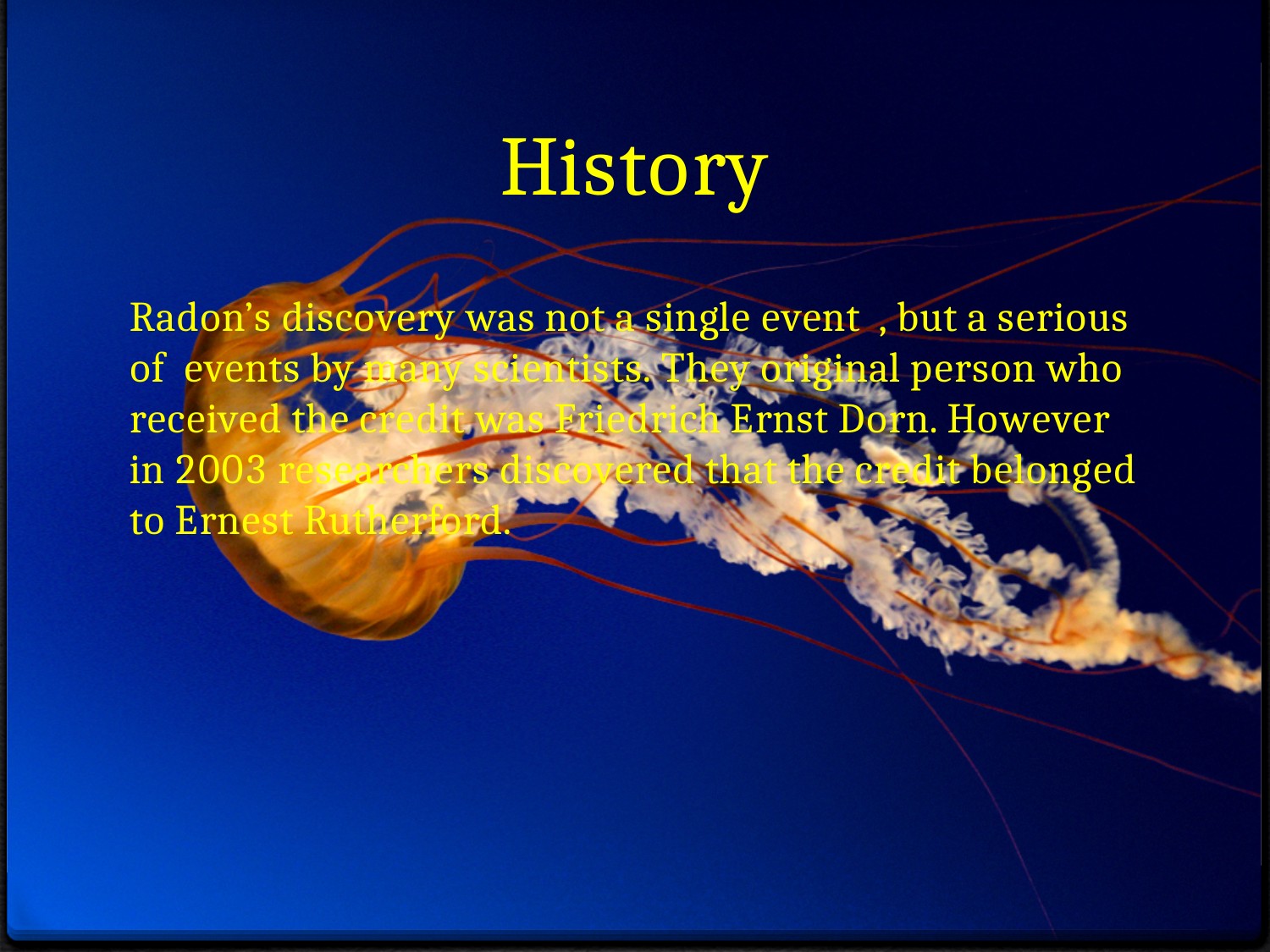

# History
Radon’s discovery was not a single event  , but a serious of  events by many scientists. They original person who received the credit was Friedrich Ernst Dorn. However in 2003 researchers discovered that the credit belonged to Ernest Rutherford.